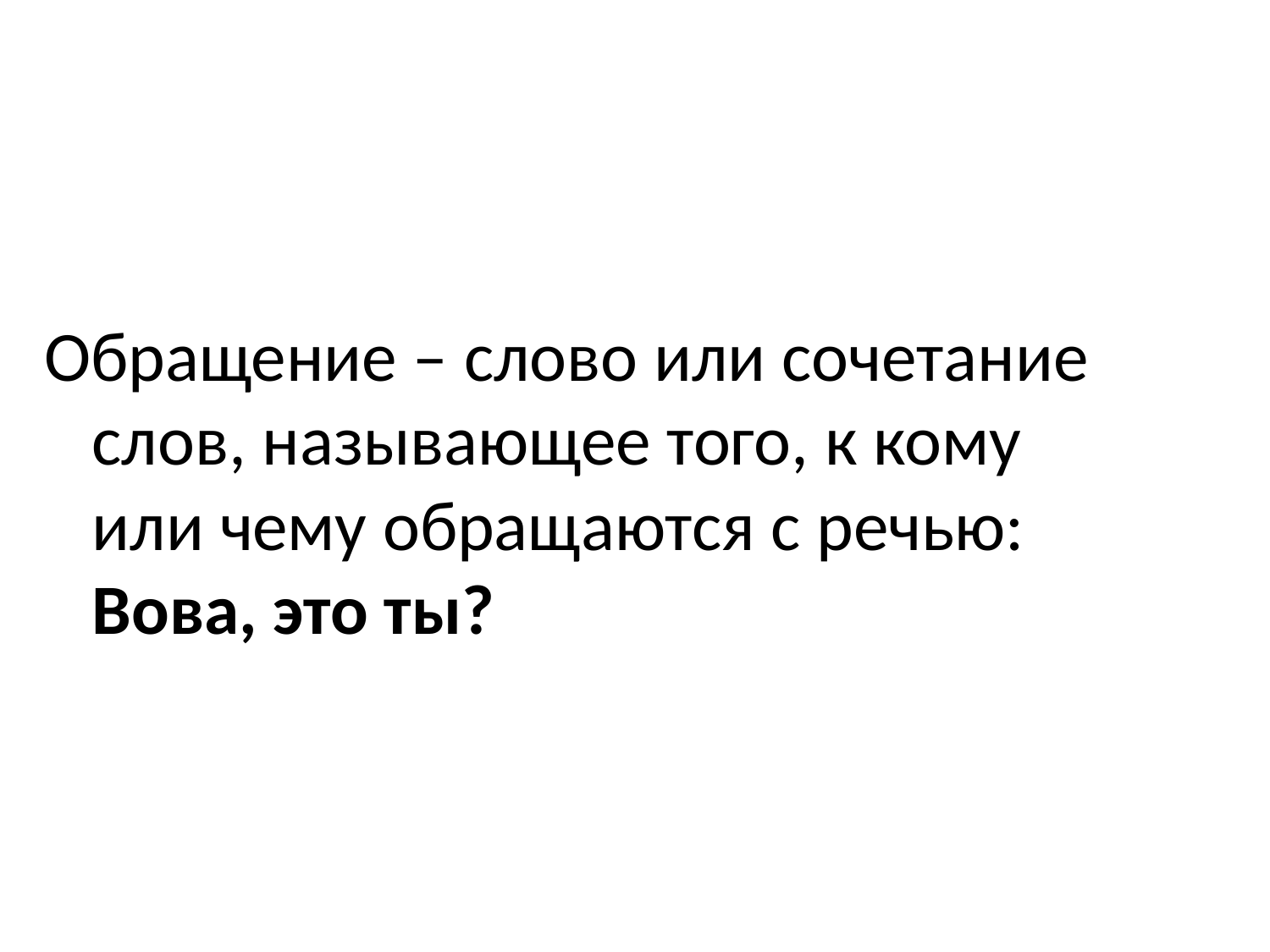

Обращение – слово или сочетание слов, называющее того, к кому или чему обращаются с речью: Вова, это ты?